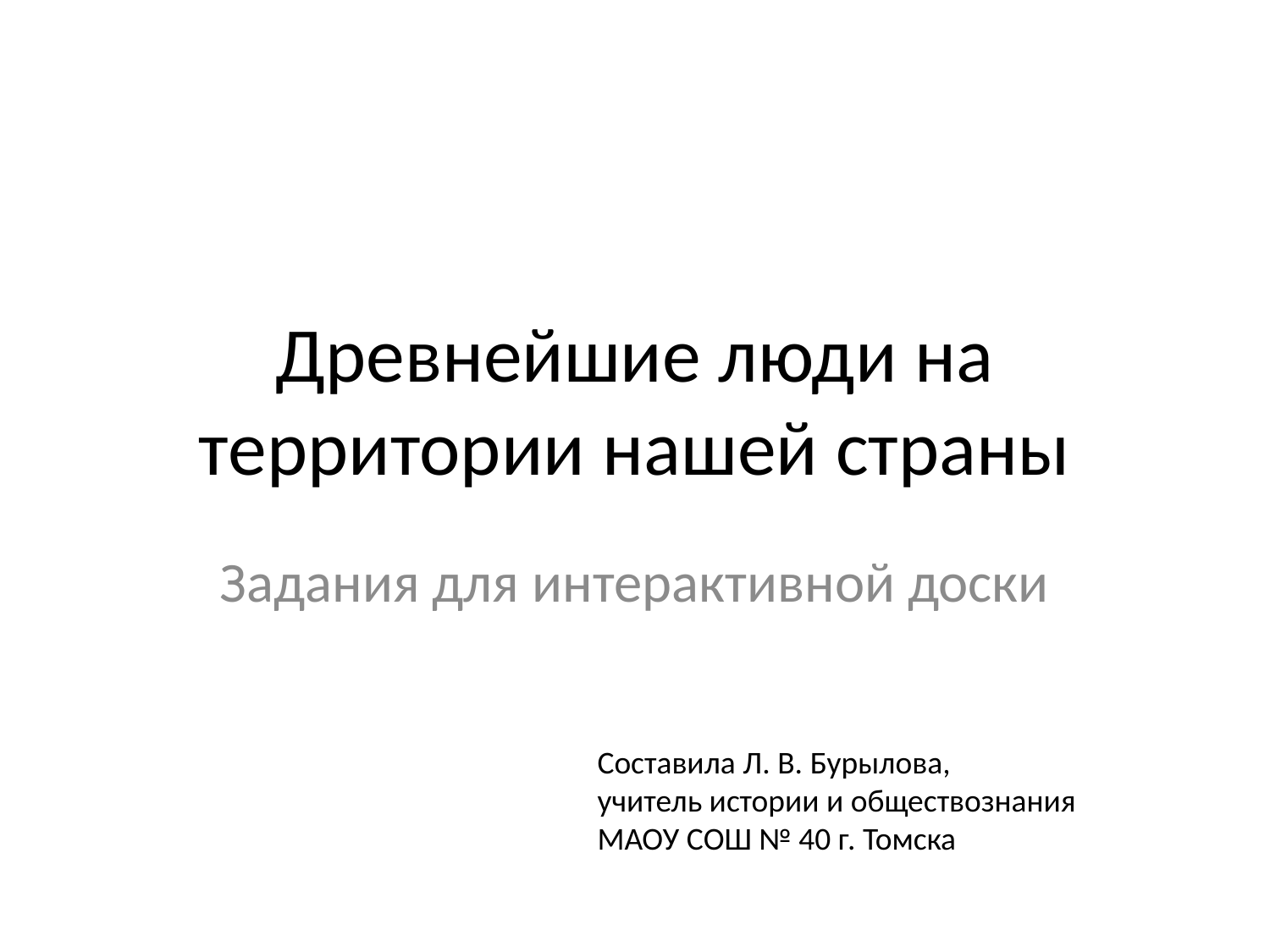

# Древнейшие люди на территории нашей страны
Задания для интерактивной доски
Составила Л. В. Бурылова,
учитель истории и обществознания
МАОУ СОШ № 40 г. Томска